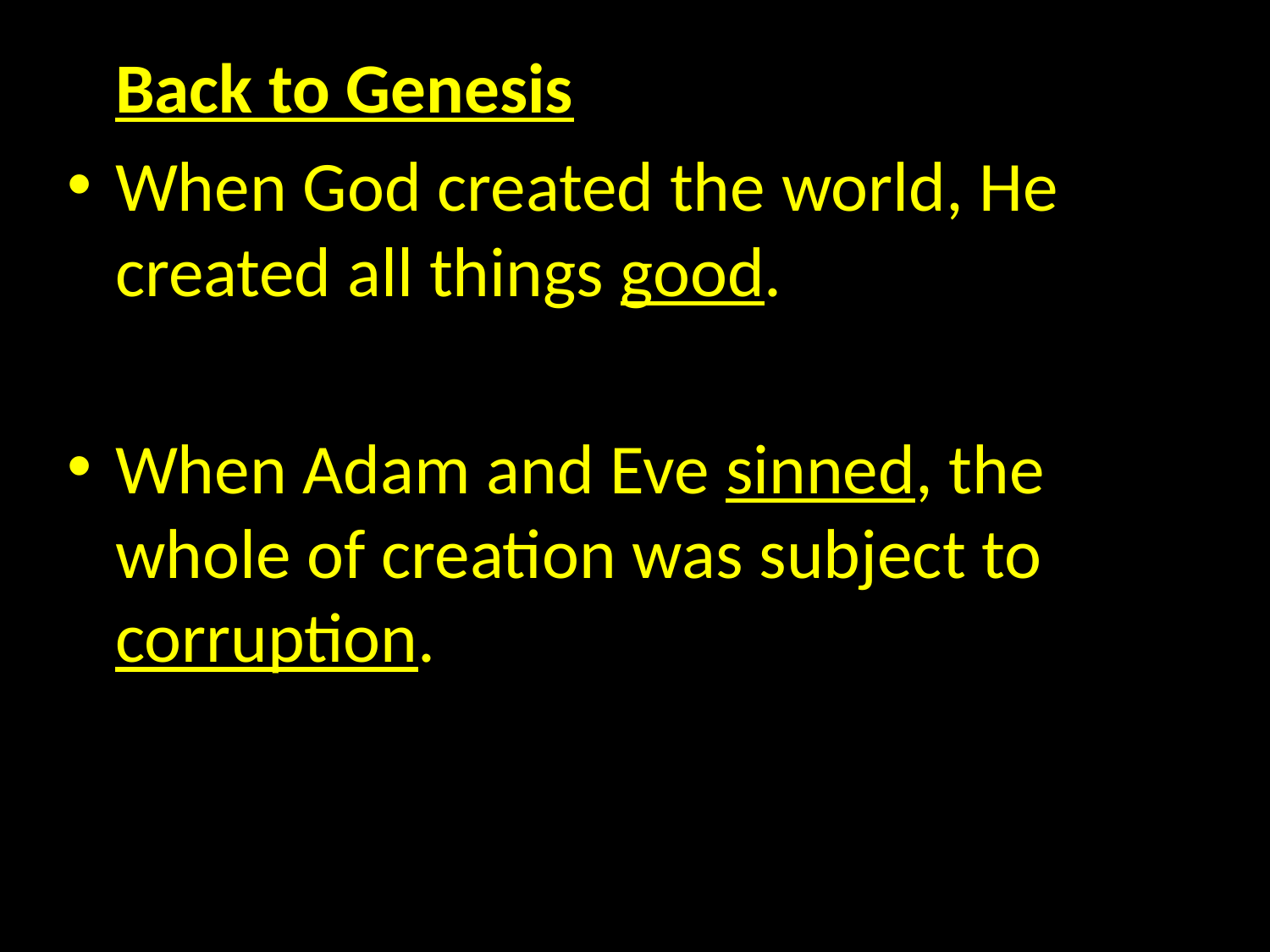

Back to Genesis
When God created the world, He created all things good.

When Adam and Eve sinned, the whole of creation was subject to corruption.

#